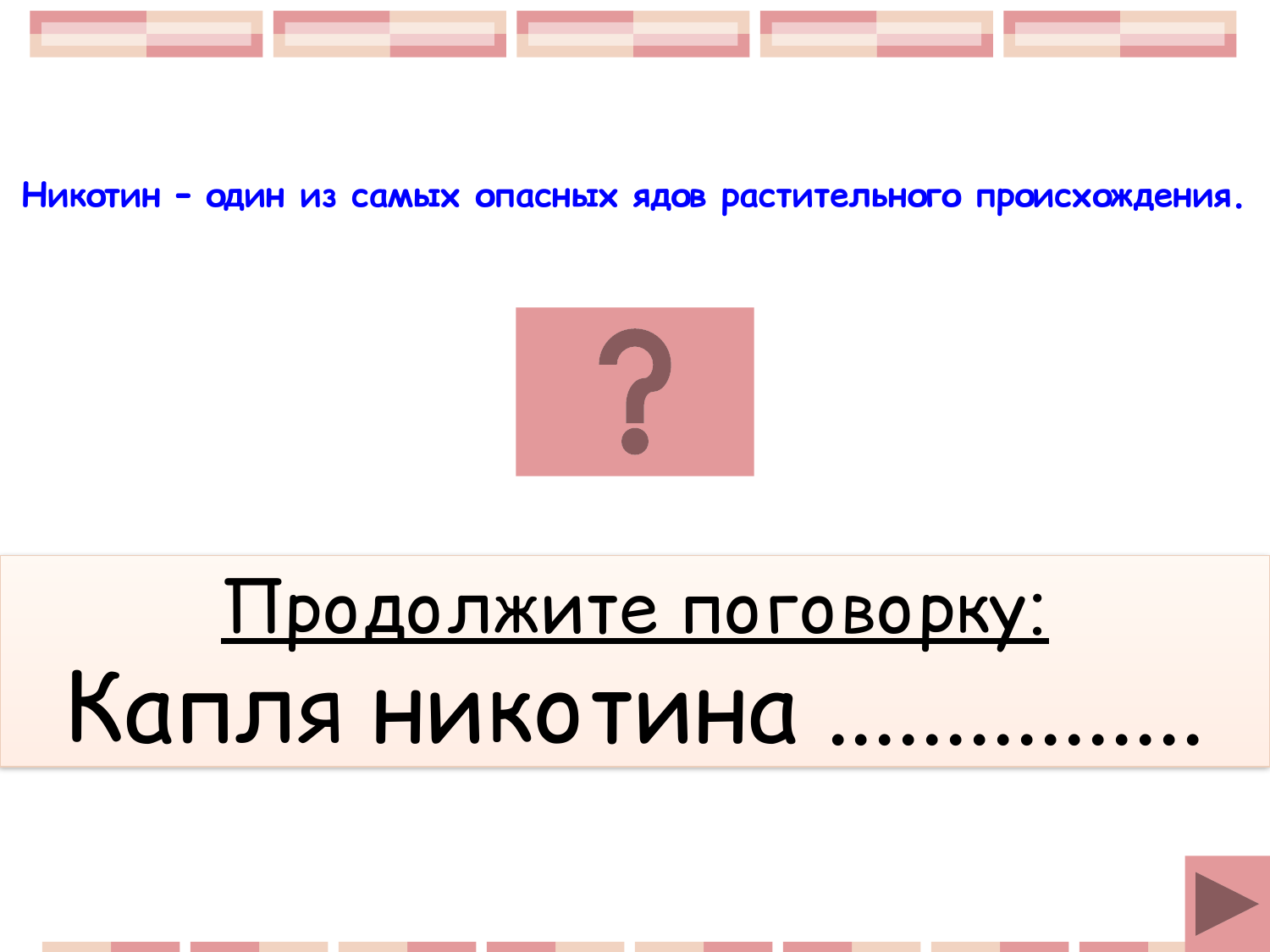

# Никотин – один из самых опасных ядов растительного происхождения.

Продолжите поговорку:
Капля никотина ................